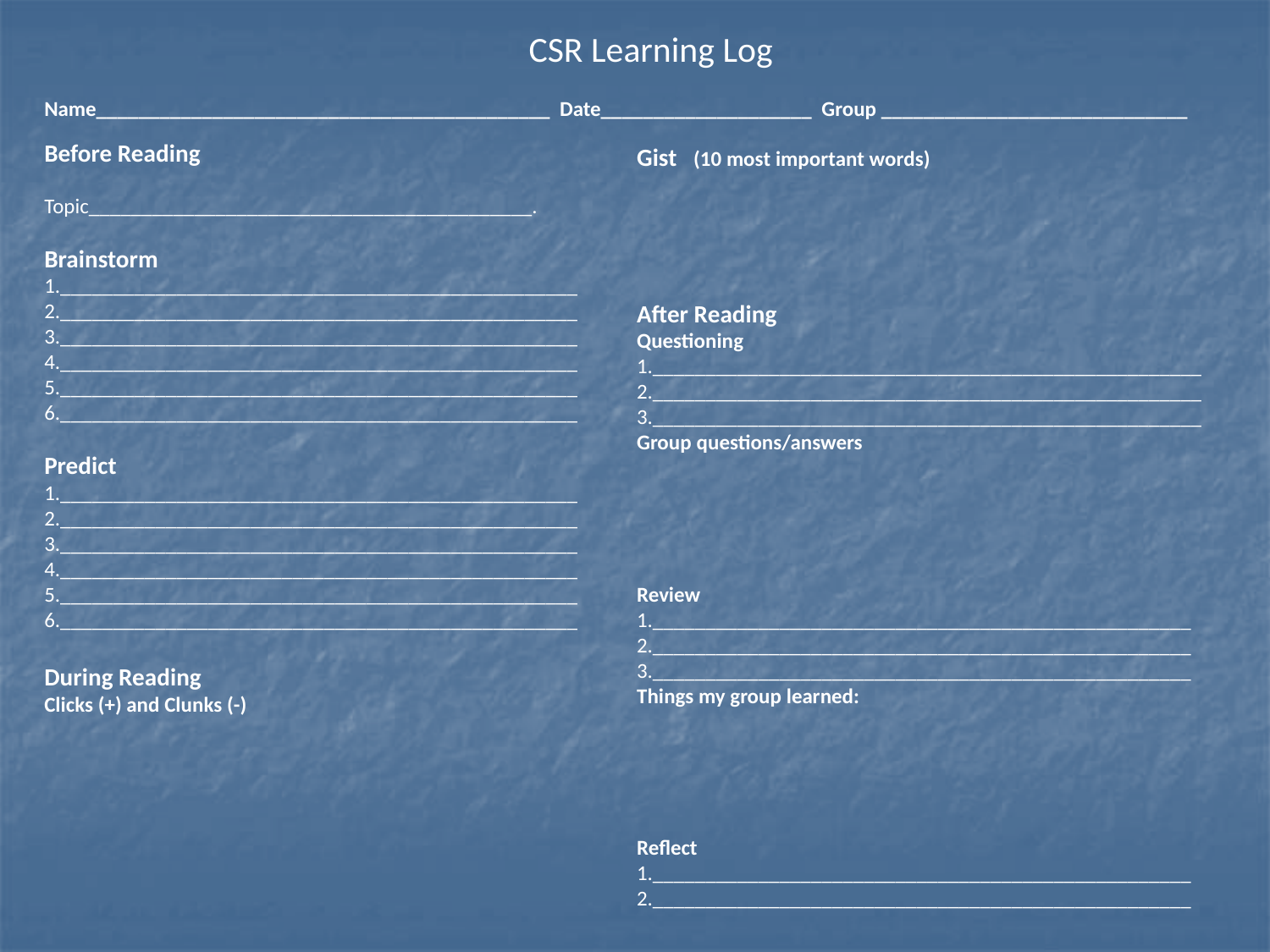

CSR Learning Log

Name___________________________________________  Date____________________  Group _____________________________

Before Reading

Topic__________________________________________.

Brainstorm
1._________________________________________________
2._________________________________________________
3._________________________________________________
4._________________________________________________
5._________________________________________________
6._________________________________________________

Predict
1._________________________________________________
2._________________________________________________
3._________________________________________________
4._________________________________________________
5._________________________________________________
6._________________________________________________

During Reading
Clicks (+) and Clunks (-)

Gist   (10 most important words)

After Reading
Questioning
1.____________________________________________________
2.____________________________________________________
3.____________________________________________________
Group questions/answers

Review
1.___________________________________________________
2.___________________________________________________
3.___________________________________________________
Things my group learned:

Reflect
1.___________________________________________________
2.___________________________________________________